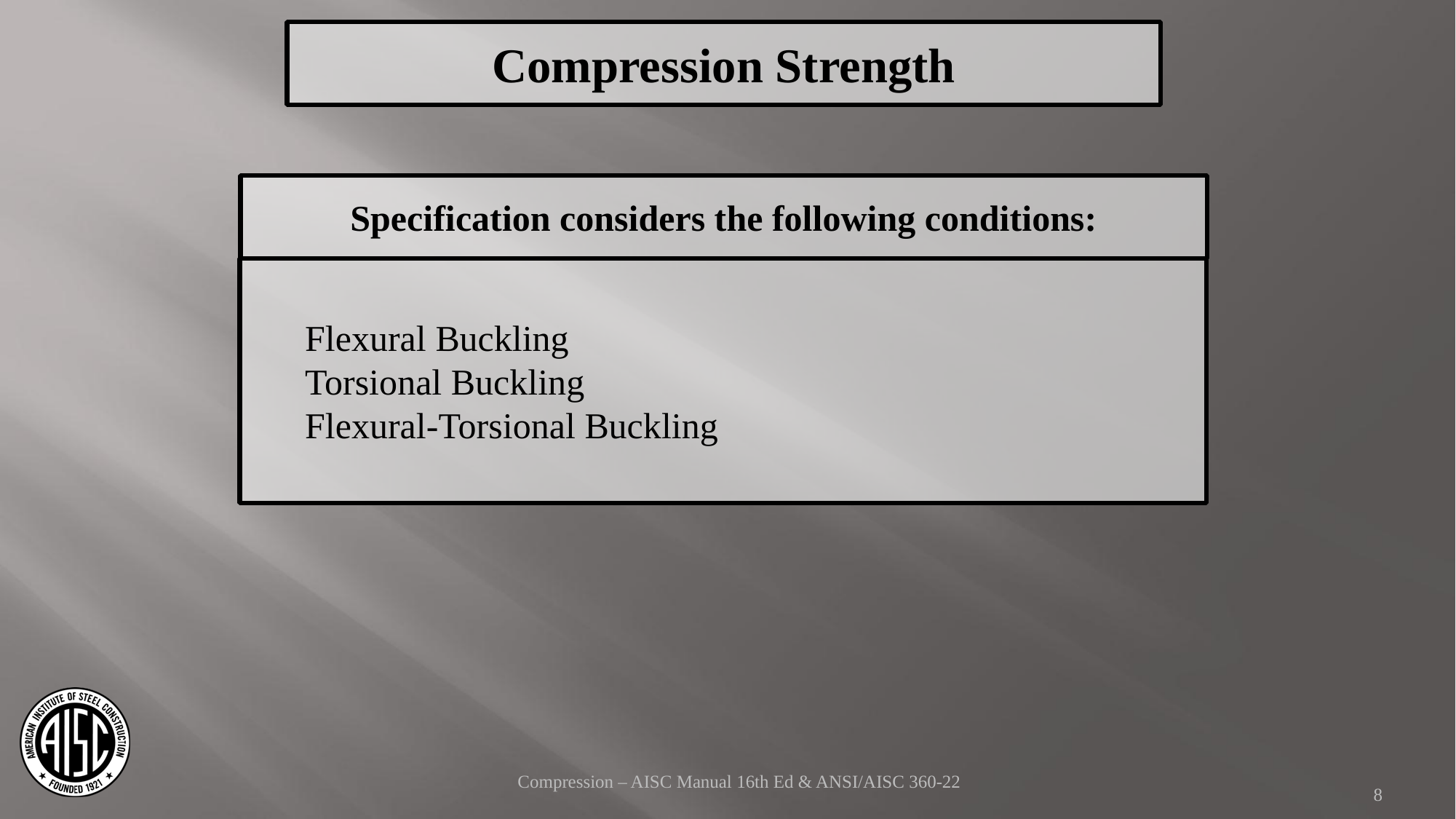

Compression Strength
Specification considers the following conditions:
Flexural Buckling
Torsional Buckling
Flexural-Torsional Buckling
Compression – AISC Manual 16th Ed & ANSI/AISC 360-22
8